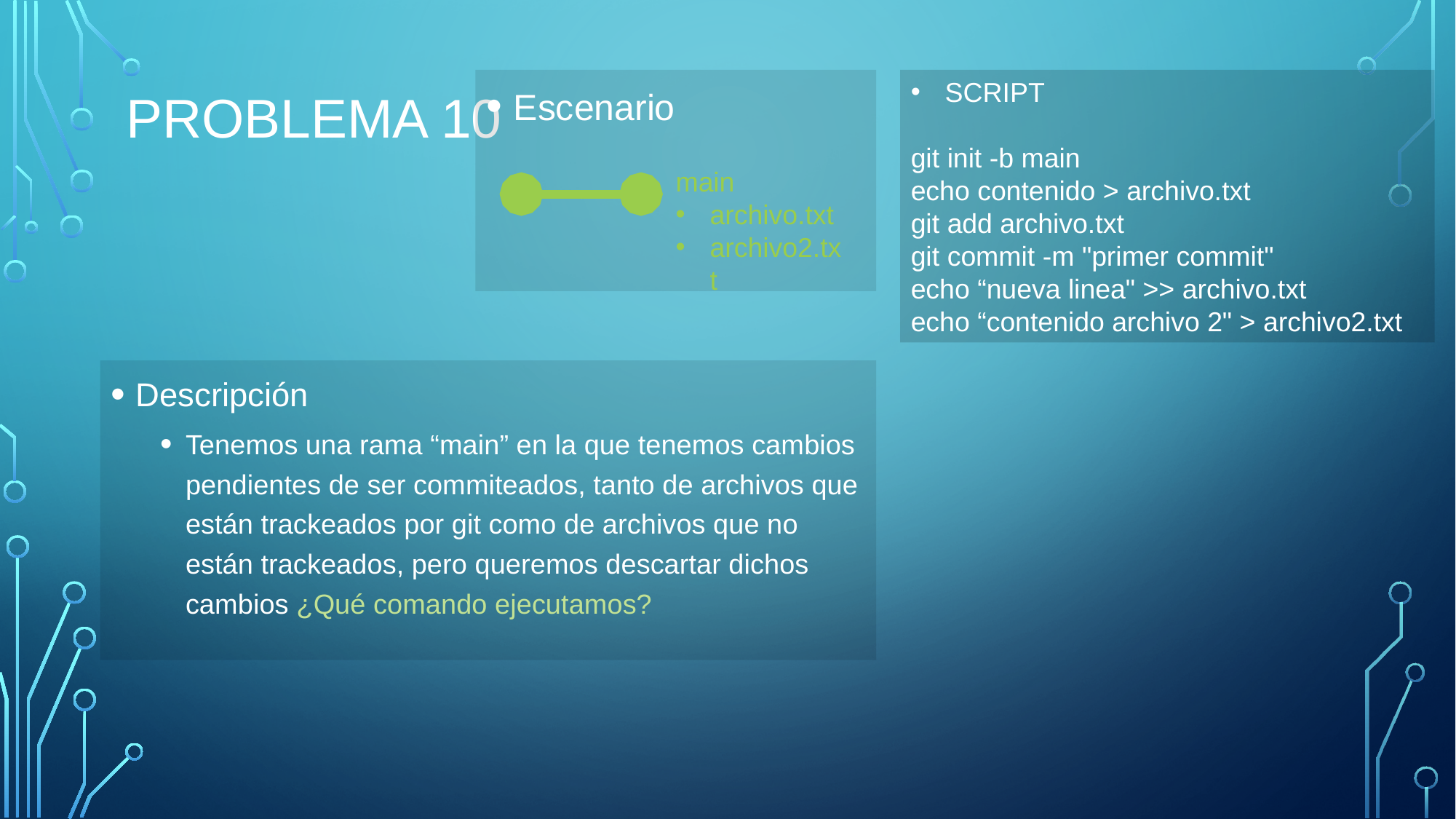

# Problema 10
Escenario
SCRIPT

git init -b main
echo contenido > archivo.txt
git add archivo.txt
git commit -m "primer commit"
echo “nueva linea" >> archivo.txt
echo “contenido archivo 2" > archivo2.txt
main
archivo.txt
archivo2.txt
Descripción
Tenemos una rama “main” en la que tenemos cambios pendientes de ser commiteados, tanto de archivos que están trackeados por git como de archivos que no están trackeados, pero queremos descartar dichos cambios ¿Qué comando ejecutamos?